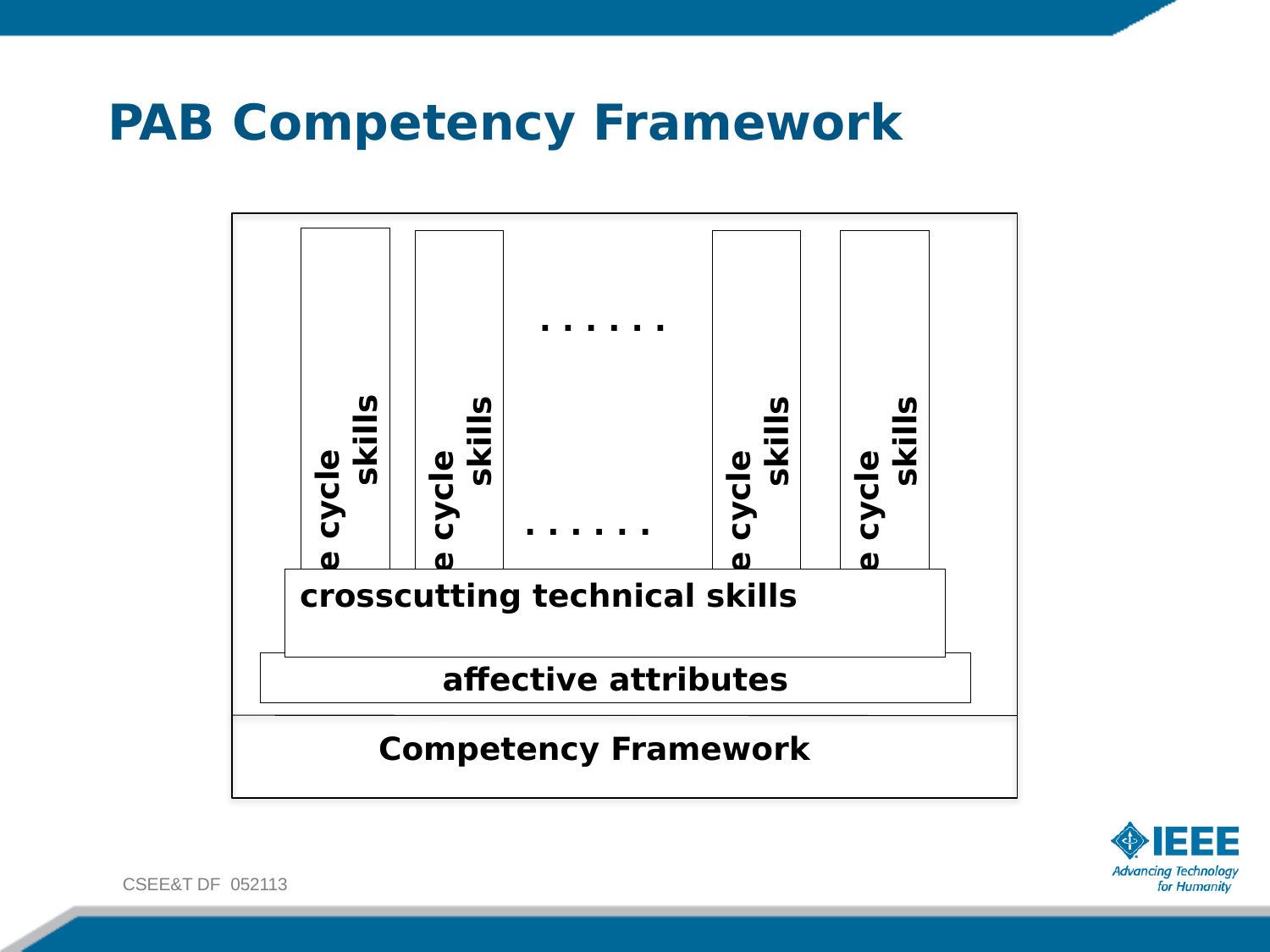

# PAB Competency Framework

. . . . . .
life cycle                 skills
life cycle                 skills
life cycle                 skills
life cycle                 skills
. . . . . .
crosscutting technical skills
affective attributes
Competency Framework